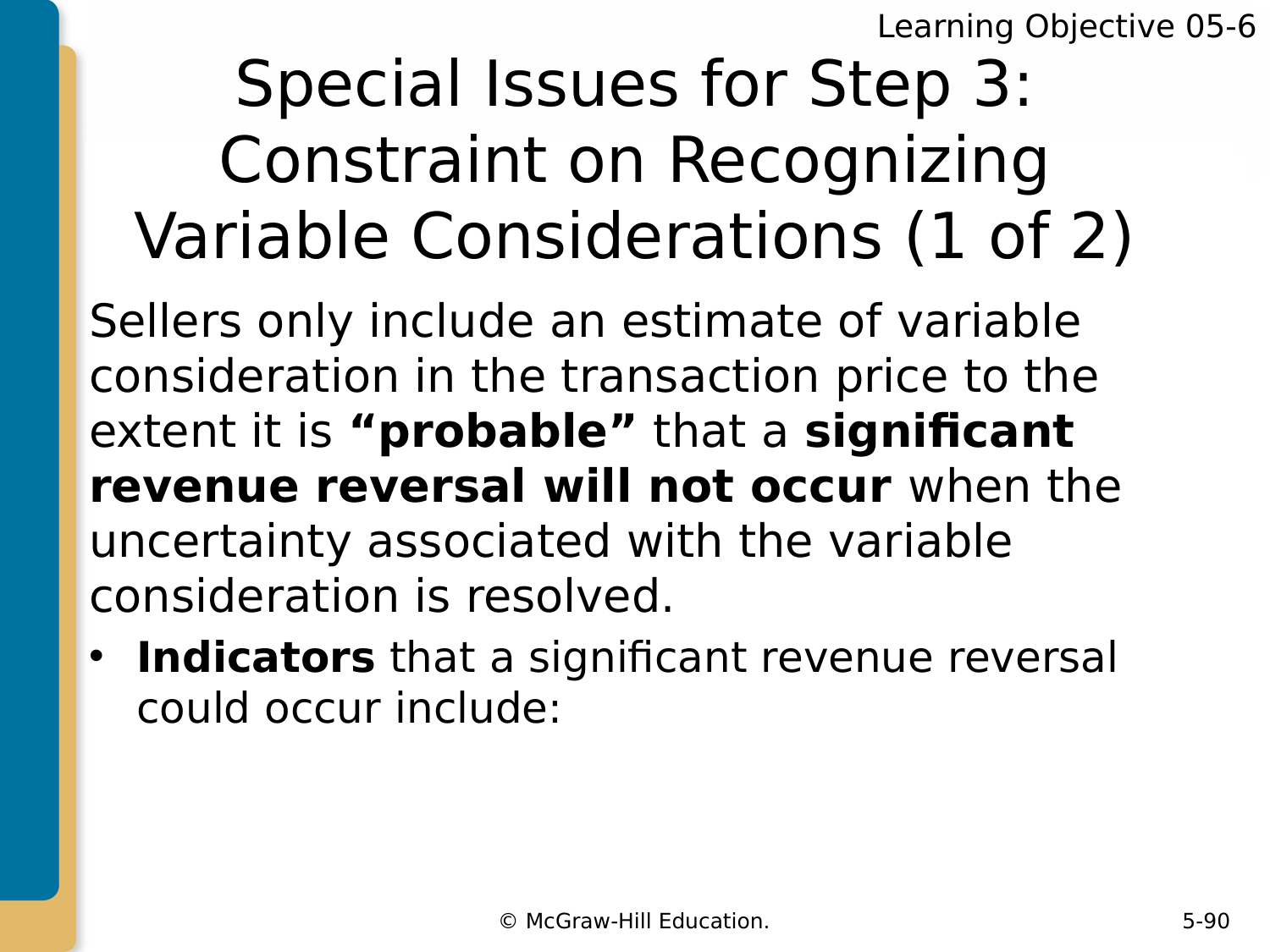

Learning Objective 05-6
# Special Issues for Step 3: Constraint on Recognizing Variable Considerations (1 of 2)
Sellers only include an estimate of variable consideration in the transaction price to the extent it is “probable” that a significant revenue reversal will not occur when the uncertainty associated with the variable consideration is resolved.
Indicators that a significant revenue reversal could occur include: